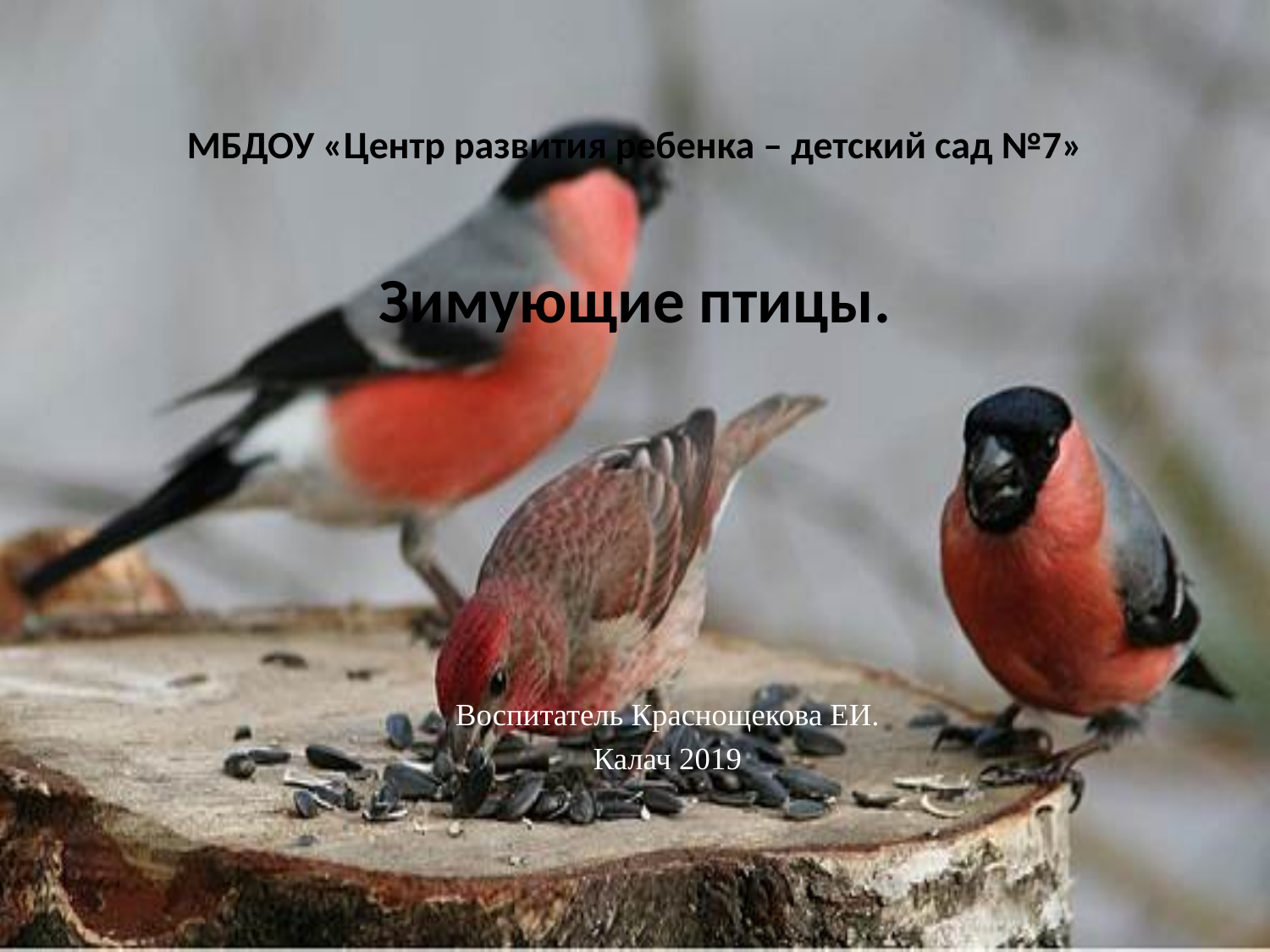

# МБДОУ «Центр развития ребенка – детский сад №7» Зимующие птицы.

Воспитатель Краснощекова ЕИ.
Калач 2019